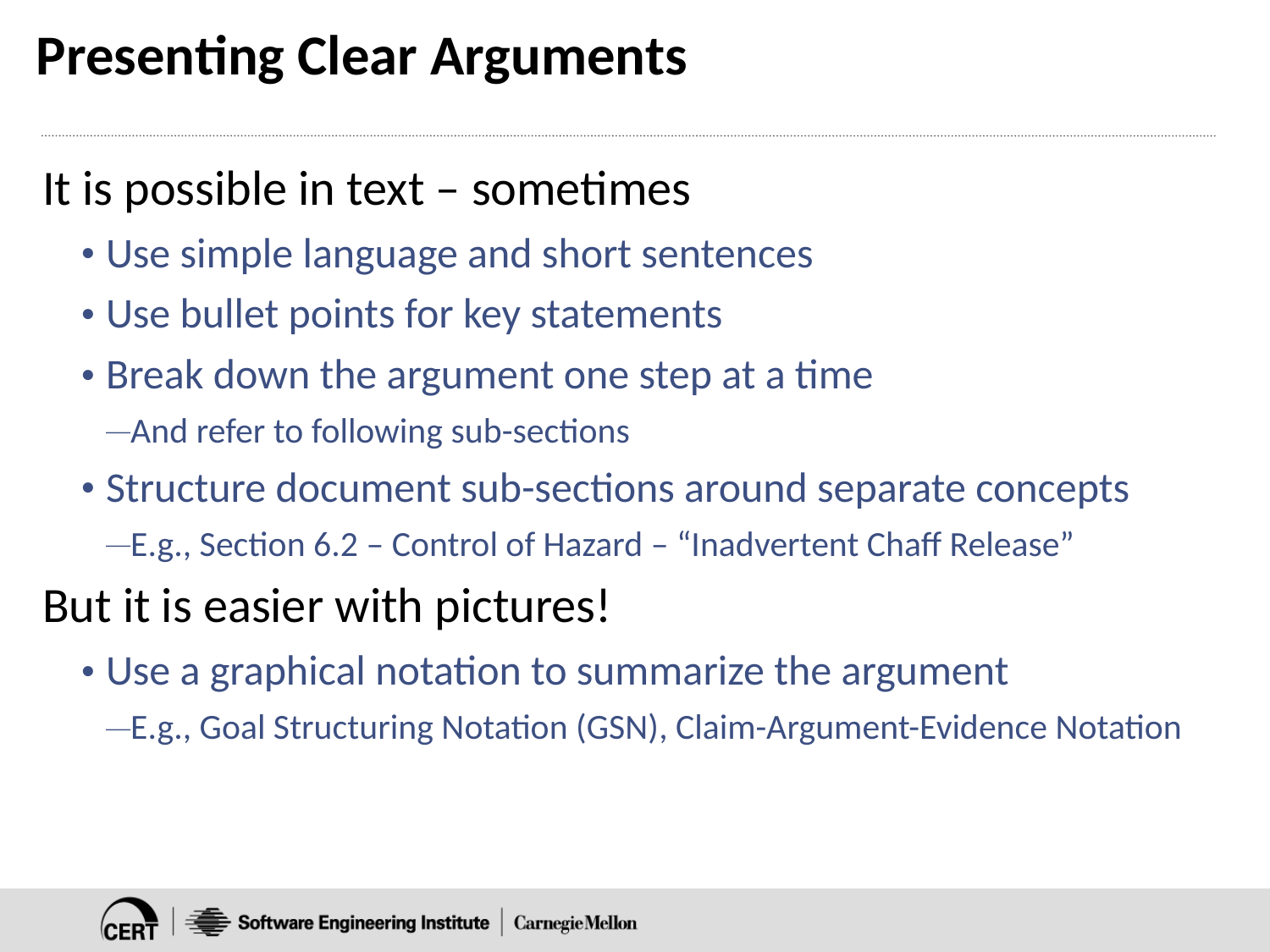

# Presenting Clear Arguments
It is possible in text – sometimes
Use simple language and short sentences
Use bullet points for key statements
Break down the argument one step at a time
And refer to following sub-sections
Structure document sub-sections around separate concepts
E.g., Section 6.2 – Control of Hazard – “Inadvertent Chaff Release”
But it is easier with pictures!
Use a graphical notation to summarize the argument
E.g., Goal Structuring Notation (GSN), Claim-Argument-Evidence Notation